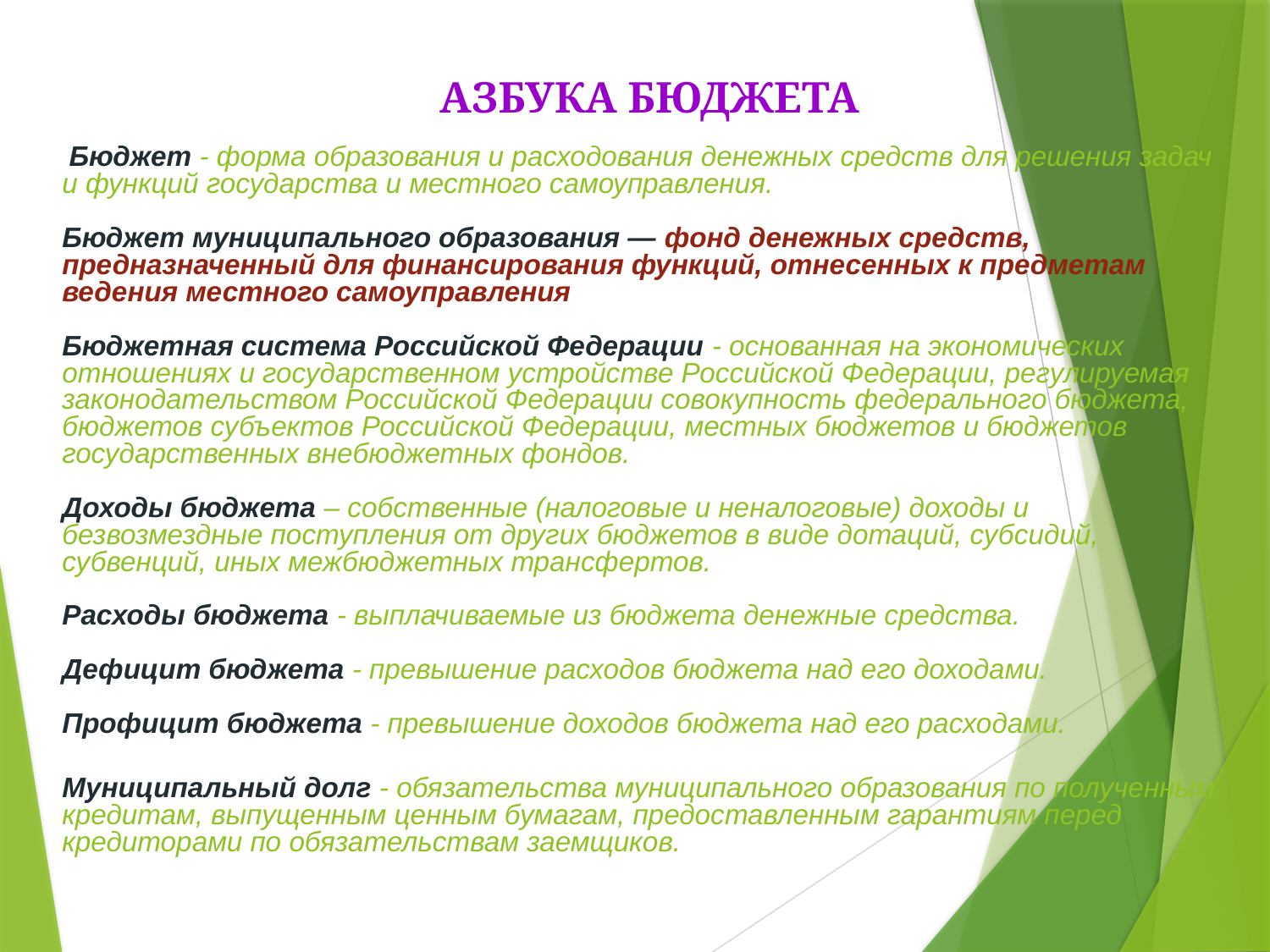

АЗБУКА БЮДЖЕТА
 Бюджет - форма образования и расходования денежных средств для решения задач и функций государства и местного самоуправления.

Бюджет муниципального образования — фонд денежных средств, предназначенный для финансирования функций, отнесенных к предметам ведения местного самоуправления

Бюджетная система Российской Федерации - основанная на экономических отношениях и государственном устройстве Российской Федерации, регулируемая законодательством Российской Федерации совокупность федерального бюджета, бюджетов субъектов Российской Федерации, местных бюджетов и бюджетов государственных внебюджетных фондов.

Доходы бюджета – собственные (налоговые и неналоговые) доходы и безвозмездные поступления от других бюджетов в виде дотаций, субсидий, субвенций, иных межбюджетных трансфертов.

Расходы бюджета - выплачиваемые из бюджета денежные средства.

Дефицит бюджета - превышение расходов бюджета над его доходами.

Профицит бюджета - превышение доходов бюджета над его расходами.

Муниципальный долг - обязательства муниципального образования по полученным кредитам, выпущенным ценным бумагам, предоставленным гарантиям перед кредиторами по обязательствам заемщиков.